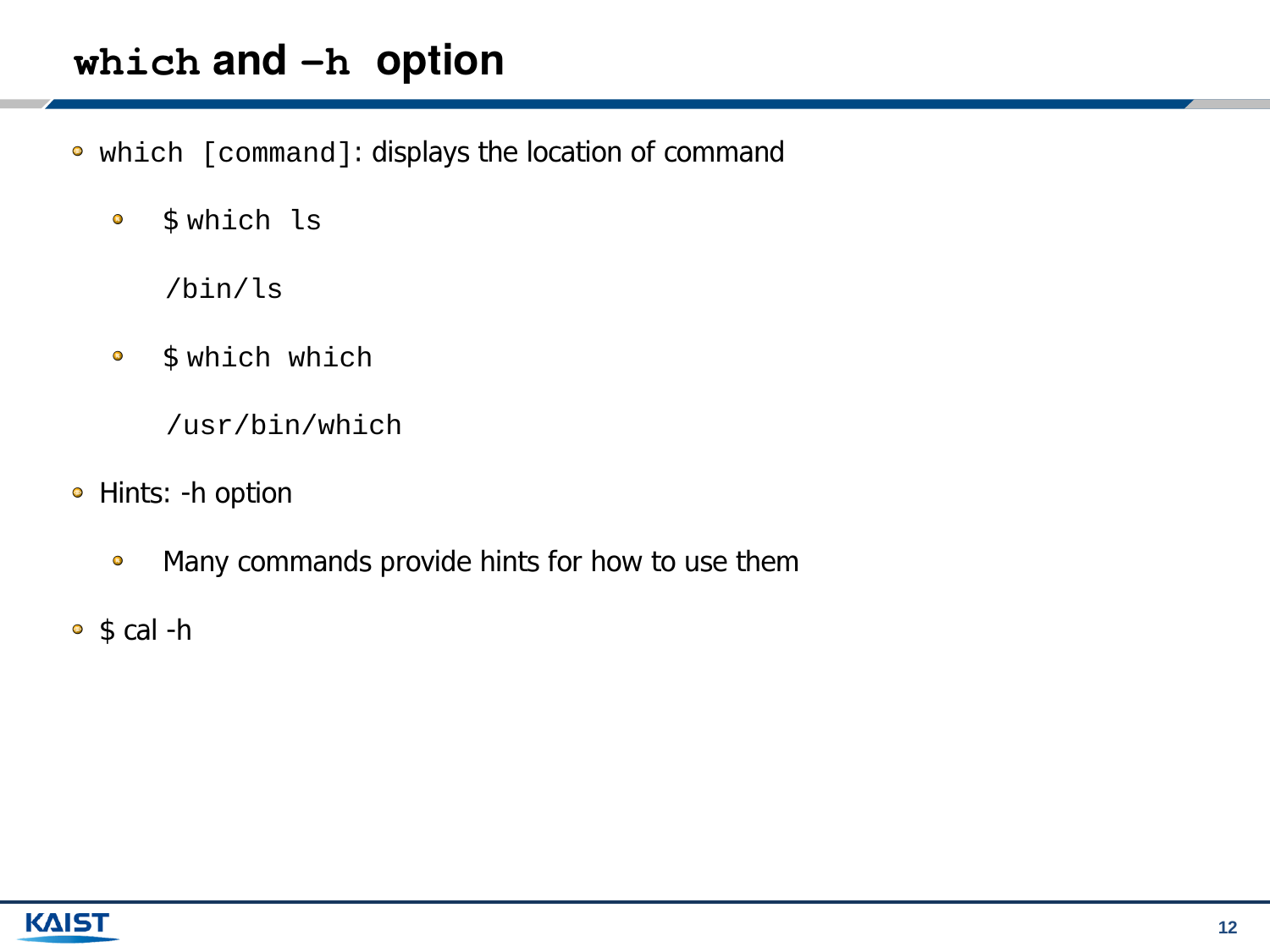

# which and –h option
which [command]: displays the location of command
$ which ls
  /bin/ls
$ which which
    /usr/bin/which
Hints: -h option
Many commands provide hints for how to use them
$ cal -h